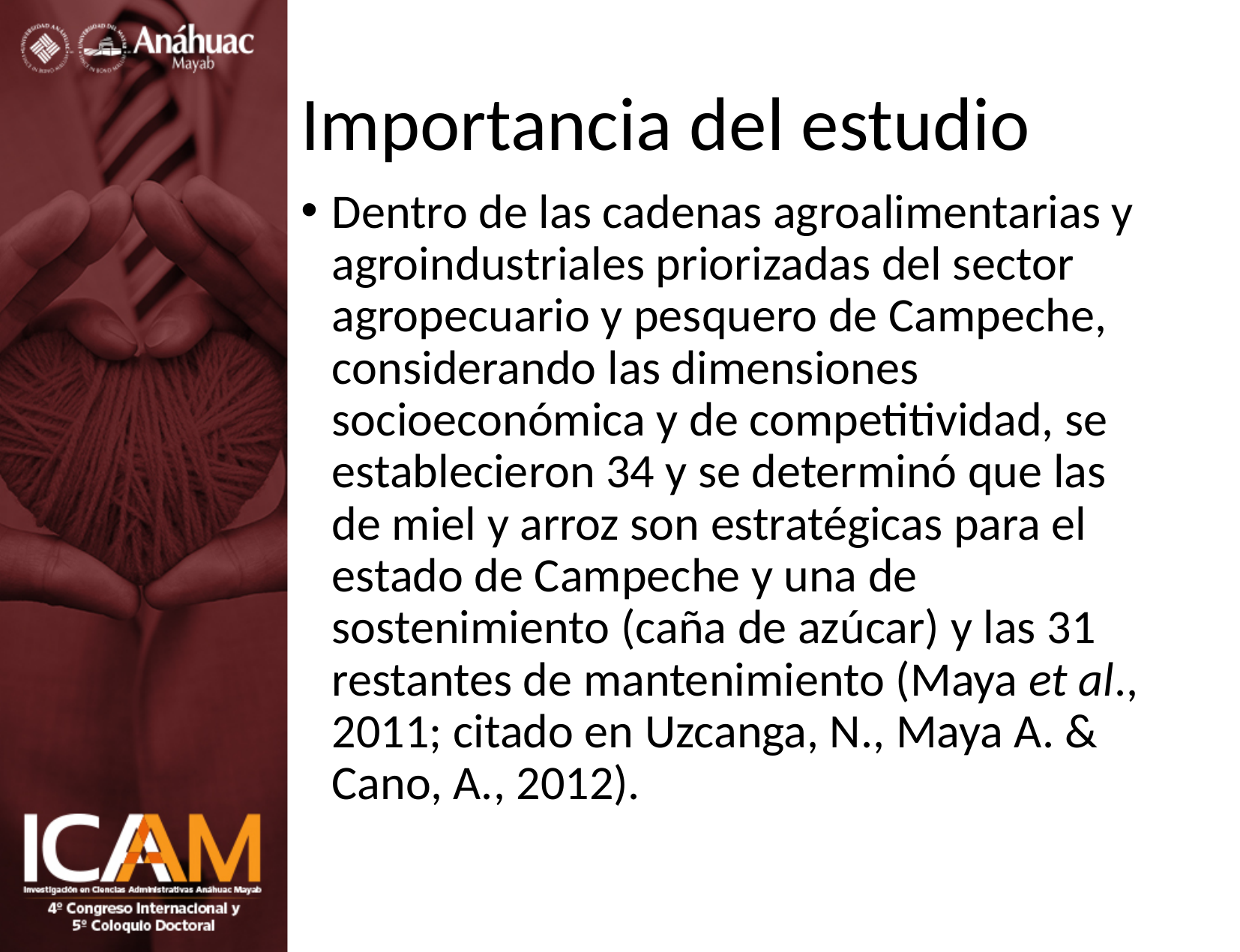

# Importancia del estudio
Dentro de las cadenas agroalimentarias y agroindustriales priorizadas del sector agropecuario y pesquero de Campeche, considerando las dimensiones socioeconómica y de competitividad, se establecieron 34 y se determinó que las de miel y arroz son estratégicas para el estado de Campeche y una de sostenimiento (caña de azúcar) y las 31 restantes de mantenimiento (Maya et al., 2011; citado en Uzcanga, N., Maya A. & Cano, A., 2012).